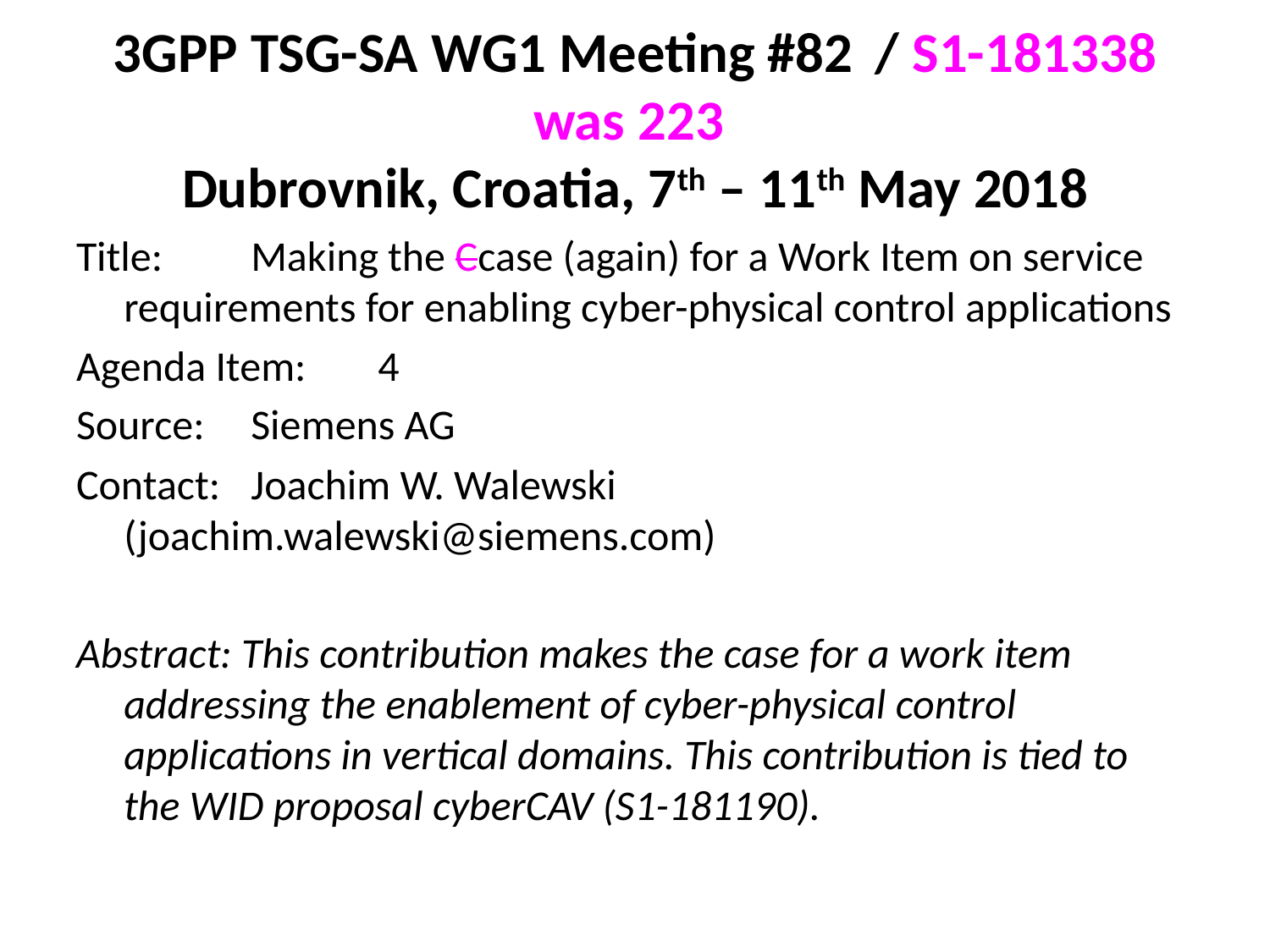

# 3GPP TSG-SA WG1 Meeting #82	/ S1-181338 was 223 Dubrovnik, Croatia, 7th – 11th May 2018
Title:	Making the Ccase (again) for a Work Item on service requirements for enabling cyber-physical control applications
Agenda Item:	4
Source:	Siemens AG
Contact:	Joachim W. Walewski (joachim.walewski@siemens.com)

Abstract: This contribution makes the case for a work item addressing the enablement of cyber-physical control applications in vertical domains. This contribution is tied to the WID proposal cyberCAV (S1-181190).